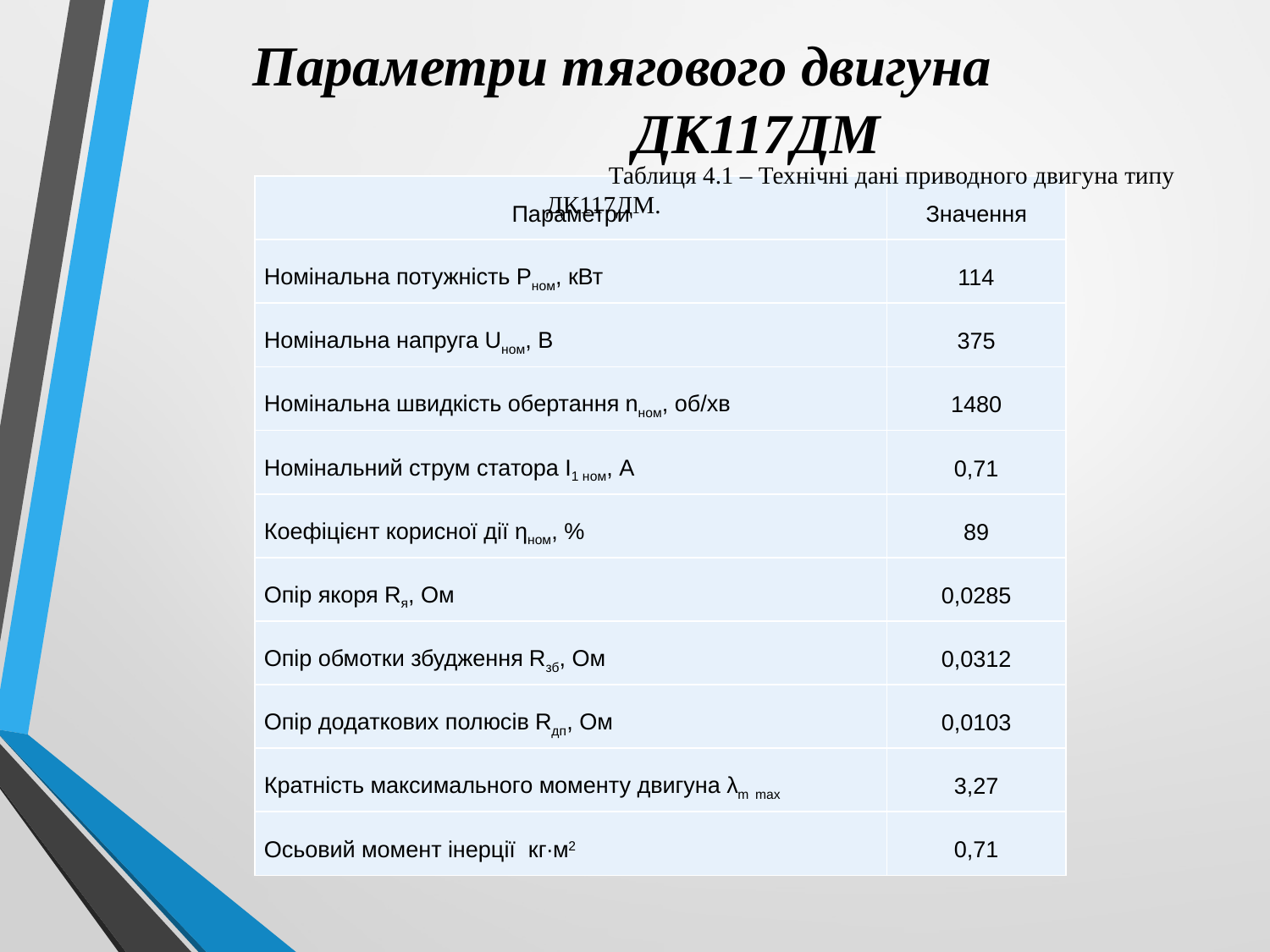

# Параметри тягового двигуна ДК117ДМ
Таблиця 4.1 – Технічні дані приводного двигуна типу ДК117ДМ.

| Параметри | Значення |
| --- | --- |
| Номінальна потужність Рном, кВт | 114 |
| Номінальна напруга Uном, В | 375 |
| Номінальна швидкість обертання nном, об/хв | 1480 |
| Номінальний струм статора І1 ном, А | 0,71 |
| Коефіцієнт корисної дії ηном, % | 89 |
| Опір якоря Rя, Ом | 0,0285 |
| Опір обмотки збудження Rзб, Ом | 0,0312 |
| Опір додаткових полюсів Rдп, Ом | 0,0103 |
| Кратність максимального моменту двигуна λm max | 3,27 |
| Осьовий момент інерції кг∙м2 | 0,71 |